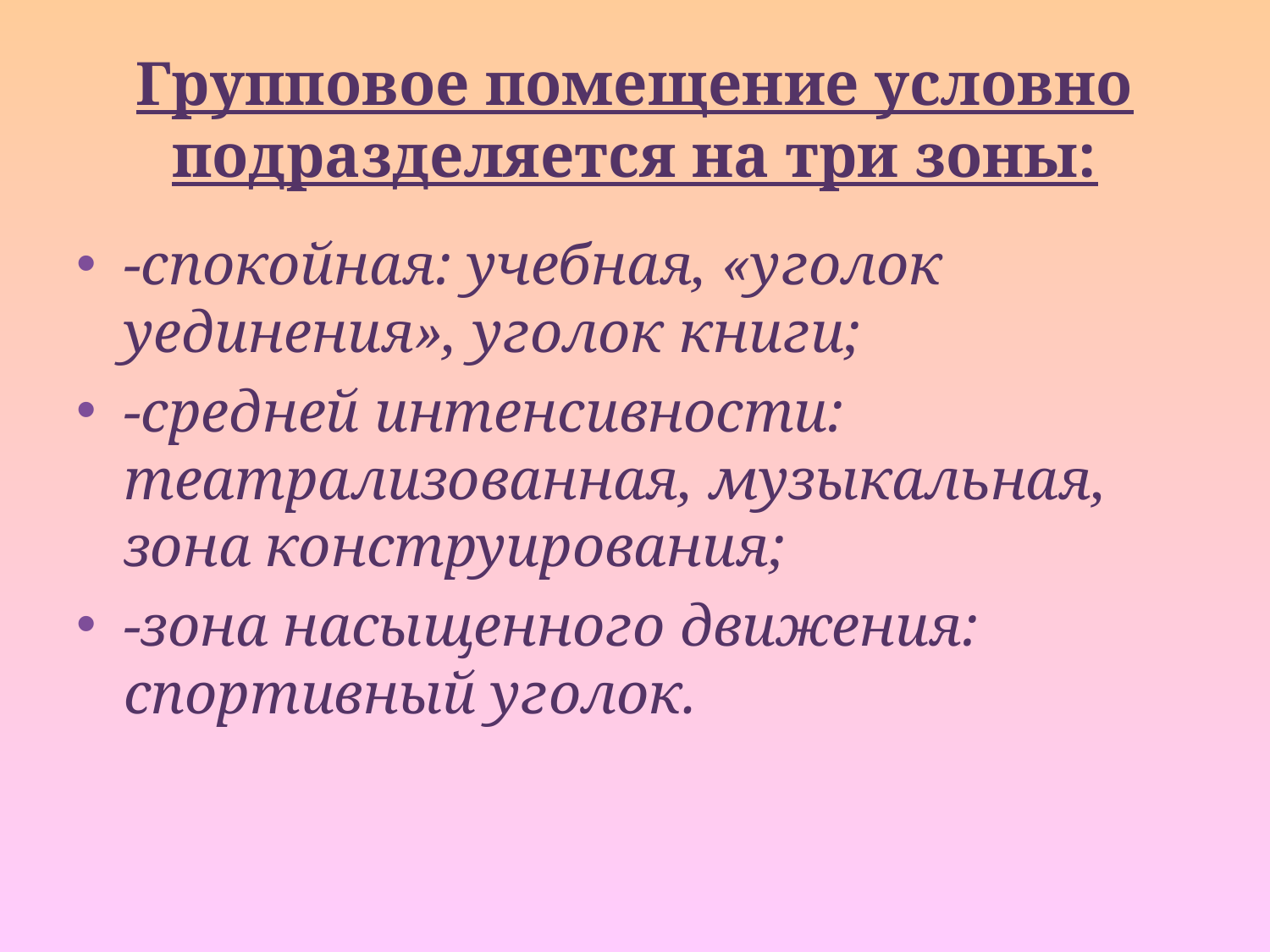

# Групповое помещение условно подразделяется на три зоны:
-спокойная: учебная, «уголок уединения», уголок книги;
-средней интенсивности: театрализованная, музыкальная, зона конструирования;
-зона насыщенного движения: спортивный уголок.